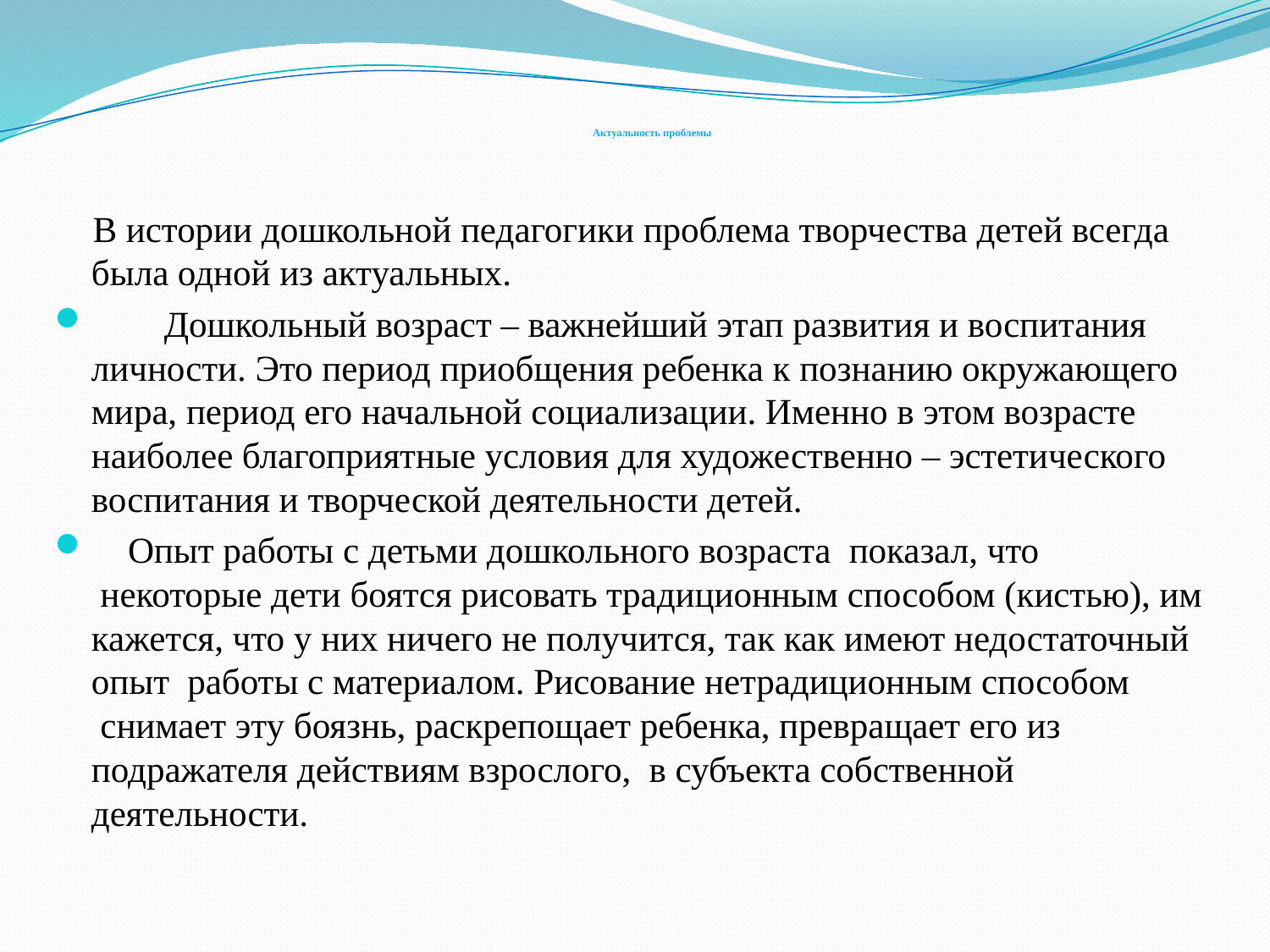

# Актуальность проблемы

    В истории дошкольной педагогики проблема творчества детей всегда была одной из актуальных.
        Дошкольный возраст – важнейший этап развития и воспитания личности. Это период приобщения ребенка к познанию окружающего мира, период его начальной социализации. Именно в этом возрасте наиболее благоприятные условия для художественно – эстетического воспитания и творческой деятельности детей.
    Опыт работы с детьми дошкольного возраста  показал, что  некоторые дети боятся рисовать традиционным способом (кистью), им кажется, что у них ничего не получится, так как имеют недостаточный опыт  работы с материалом. Рисование нетрадиционным способом  снимает эту боязнь, раскрепощает ребенка, превращает его из подражателя действиям взрослого,  в субъекта собственной деятельности.